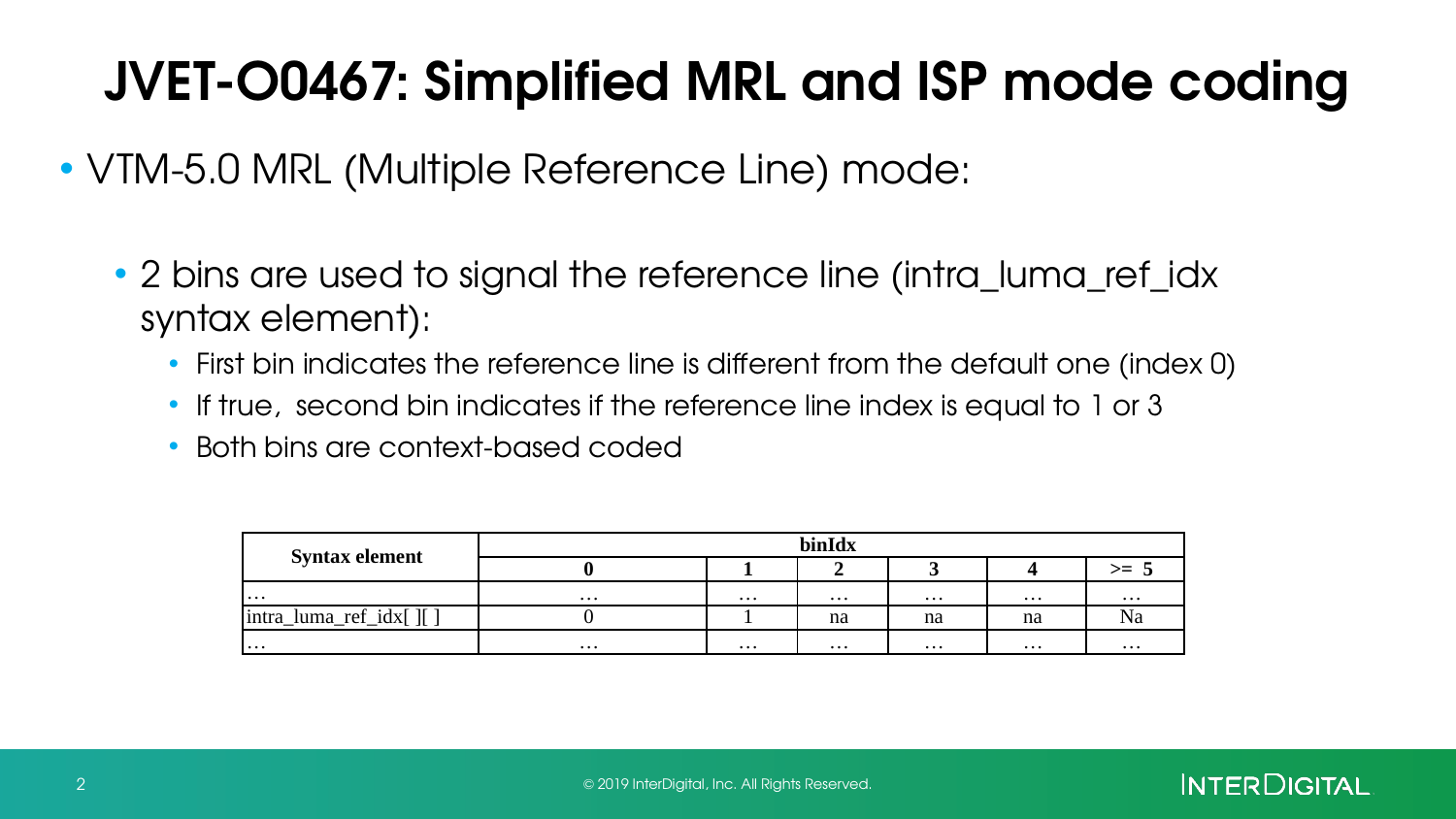

# JVET-O0467: Simplified MRL and ISP mode coding
VTM-5.0 MRL (Multiple Reference Line) mode:

2 bins are used to signal the reference line (intra_luma_ref_idx syntax element):
First bin indicates the reference line is different from the default one (index 0)
If true,  second bin indicates if the reference line index is equal to 1 or 3
Both bins are context-based coded
| Syntax element | binIdx |  |  |  |  |  |
| --- | --- | --- | --- | --- | --- | --- |
|  | 0 | 1 | 2 | 3 | 4 | >= 5 |
| … | … | … | … | … | … | … |
| intra\_luma\_ref\_idx[ ][ ] | 0 | 1 | na | na | na | Na |
| … | … | … | … | … | … | … |
2
© 2019 InterDigital, Inc. All Rights Reserved.